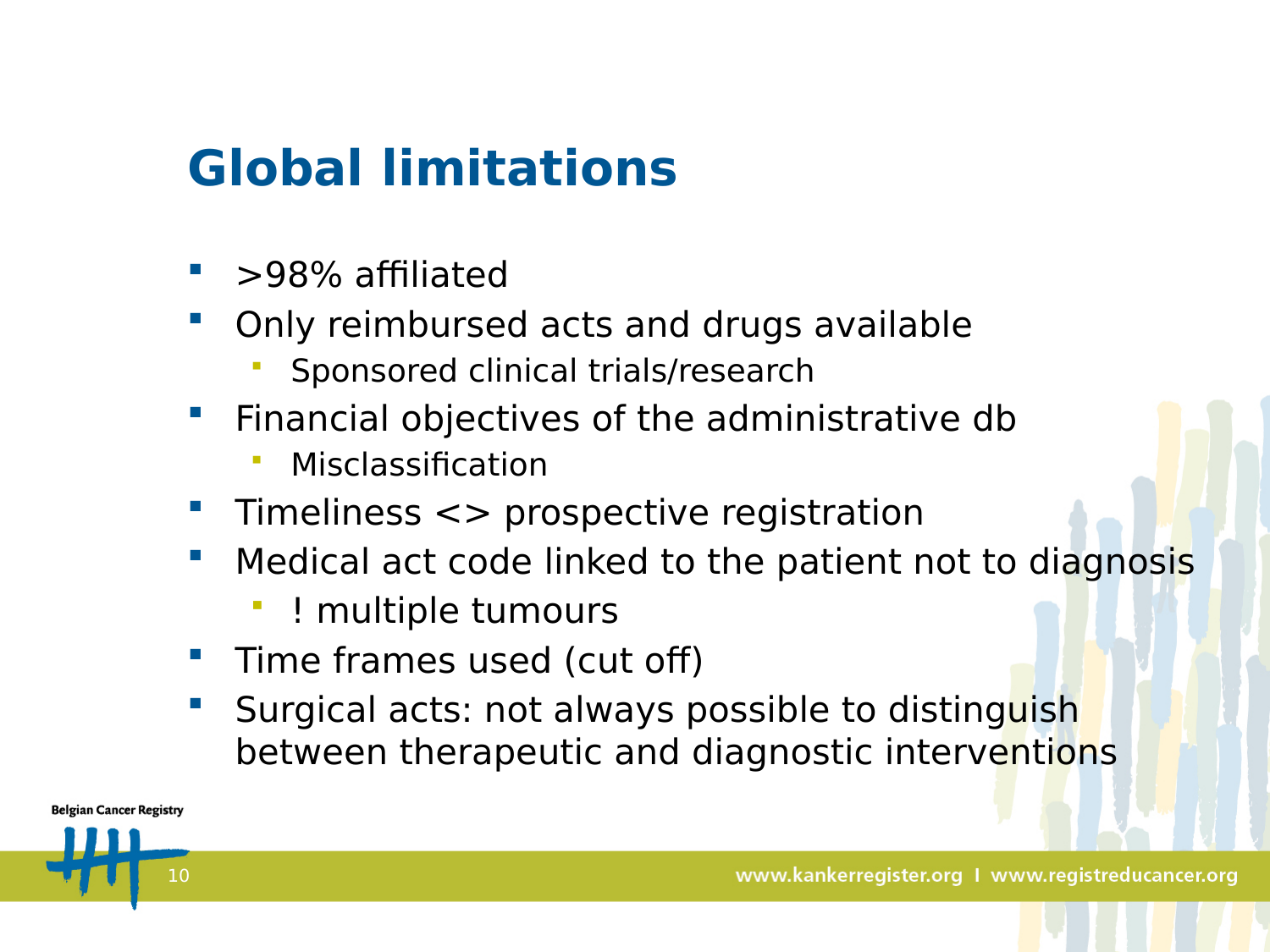

# Global limitations
>98% affiliated
Only reimbursed acts and drugs available
Sponsored clinical trials/research
Financial objectives of the administrative db
Misclassification
Timeliness <> prospective registration
Medical act code linked to the patient not to diagnosis
! multiple tumours
Time frames used (cut off)
Surgical acts: not always possible to distinguish between therapeutic and diagnostic interventions